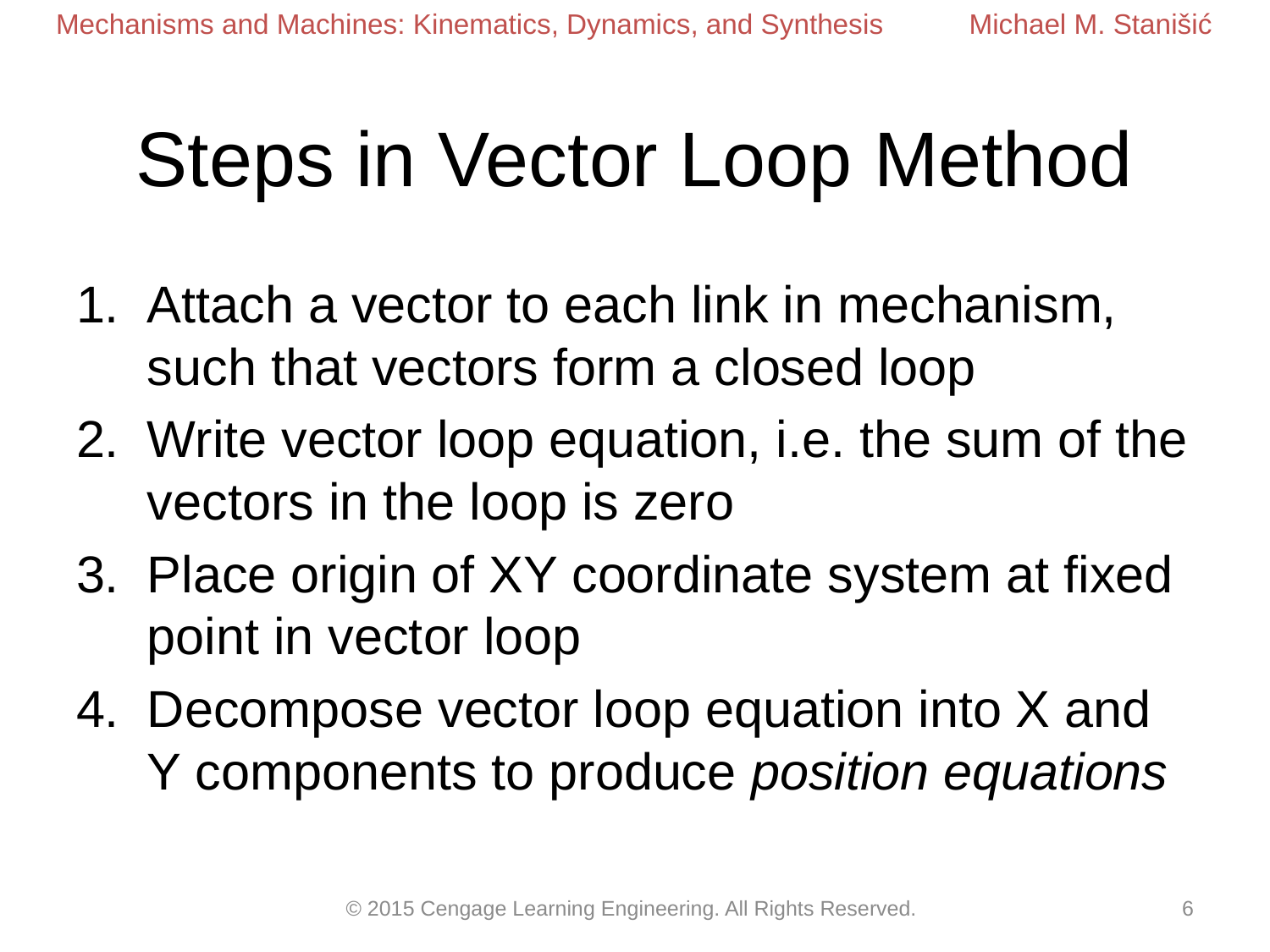

# Steps in Vector Loop Method
Attach a vector to each link in mechanism, such that vectors form a closed loop
Write vector loop equation, i.e. the sum of the vectors in the loop is zero
Place origin of XY coordinate system at fixed point in vector loop
Decompose vector loop equation into X and Y components to produce position equations
© 2015 Cengage Learning Engineering. All Rights Reserved.
6